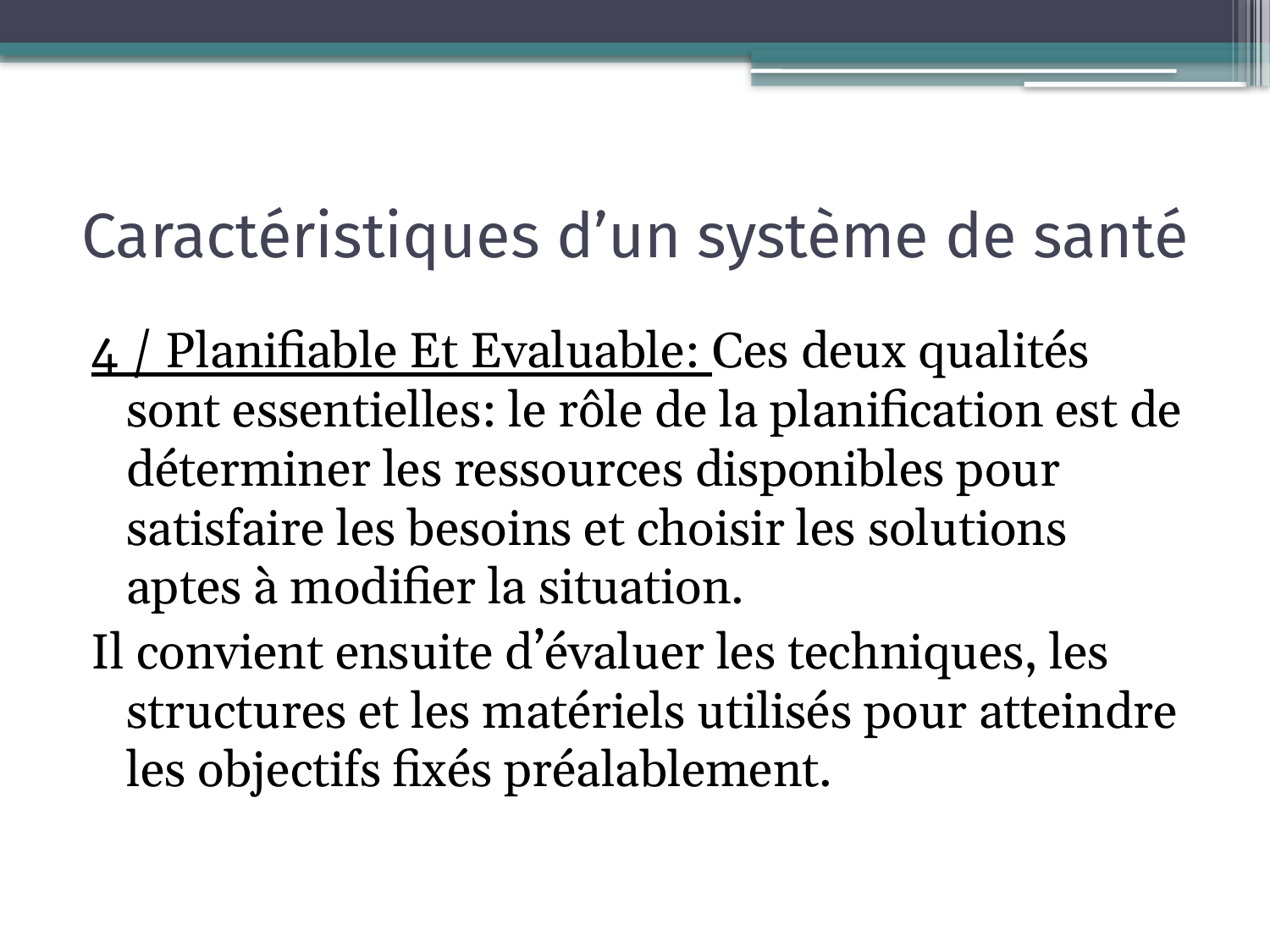

# Caractéristiques d’un système de santé
4 / Planifiable Et Evaluable: Ces deux qualités sont essentielles: le rôle de la planification est de déterminer les ressources disponibles pour satisfaire les besoins et choisir les solutions aptes à modifier la situation.
Il convient ensuite d’évaluer les techniques, les structures et les matériels utilisés pour atteindre les objectifs fixés préalablement.